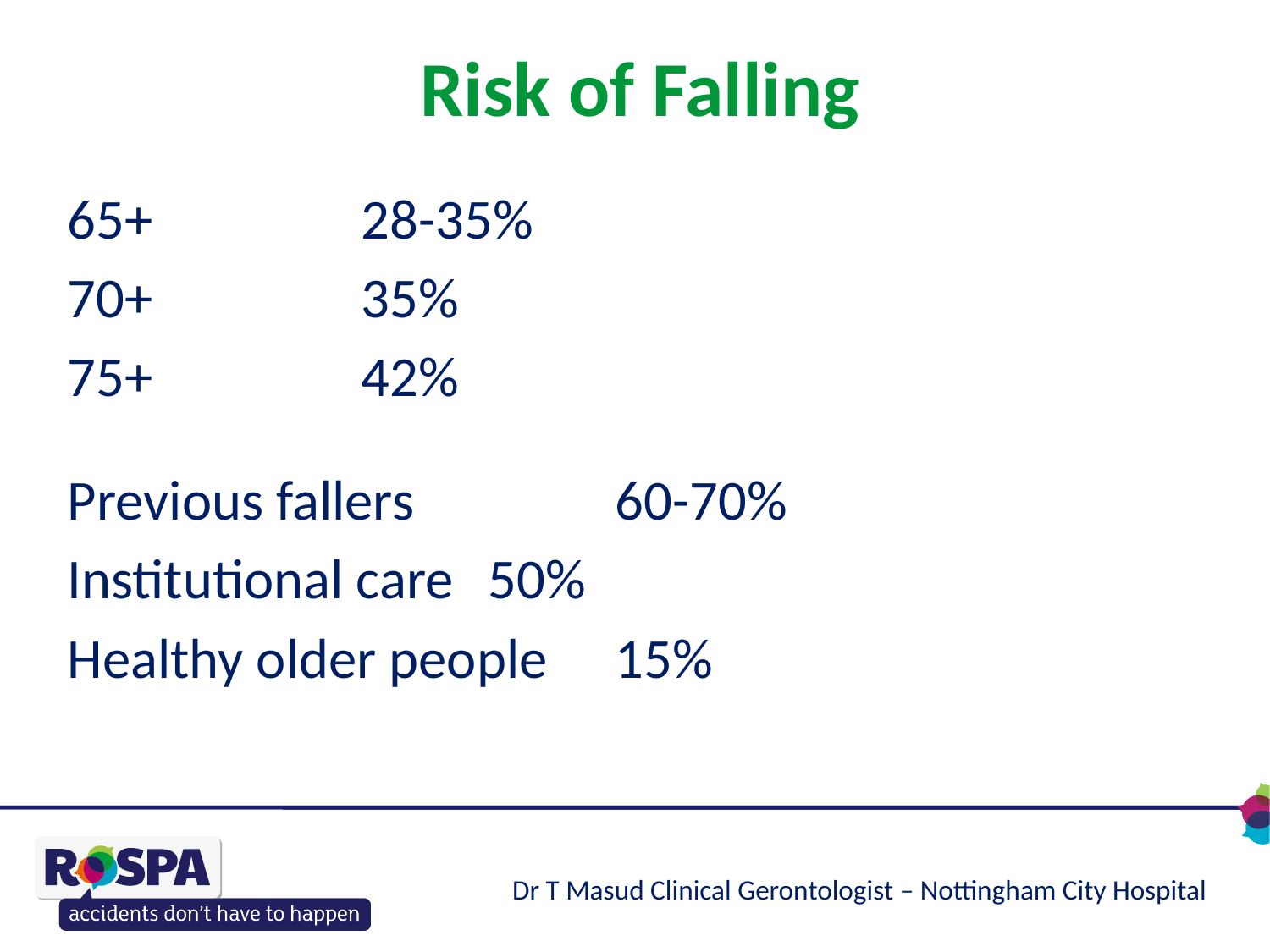

# Risk of Falling
65+		28-35%
70+		35%
75+		42%

Previous fallers		60-70%
Institutional care	50%
Healthy older people 	15%
Dr T Masud Clinical Gerontologist – Nottingham City Hospital